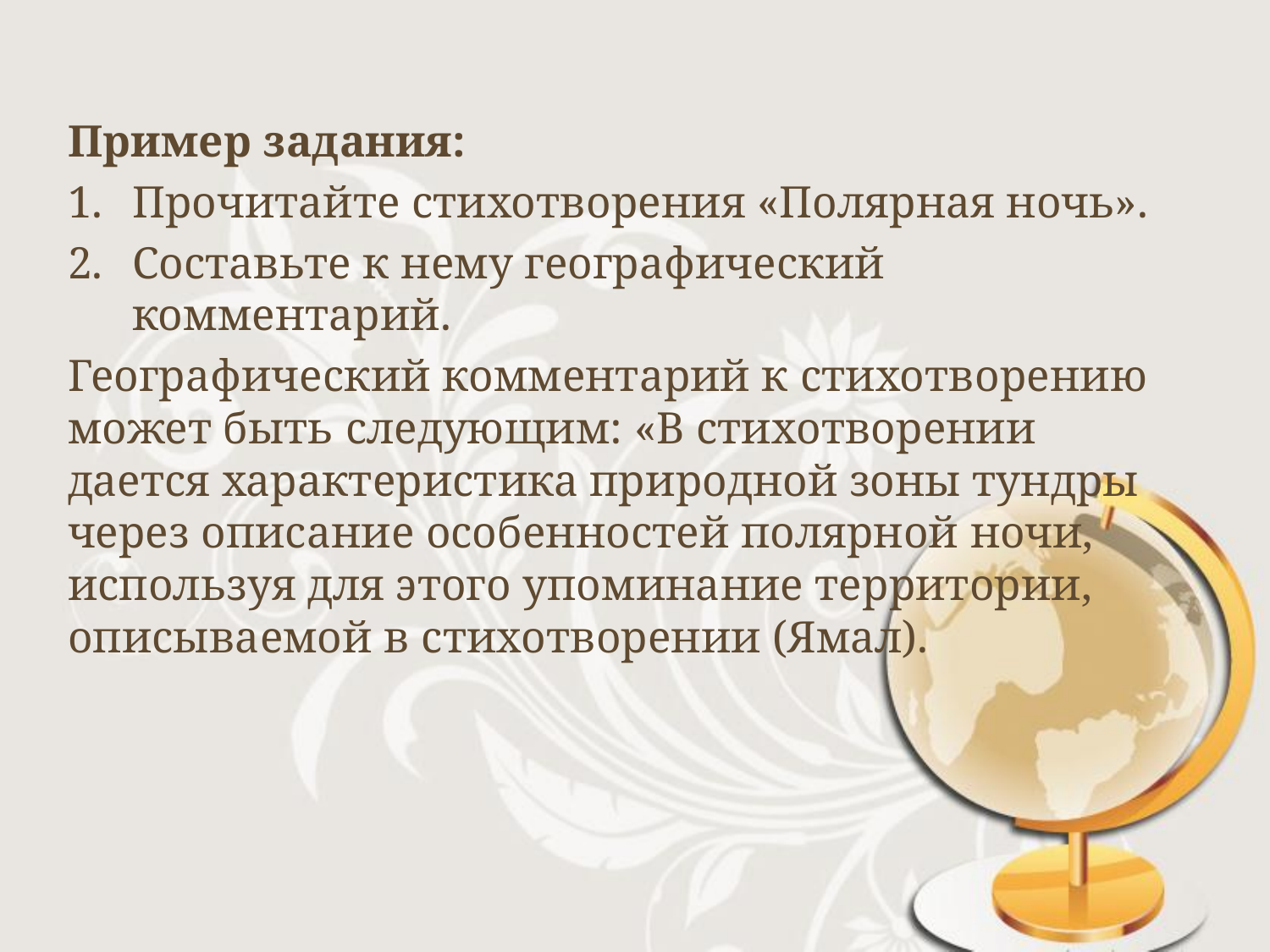

Пример задания:
Прочитайте стихотворения «Полярная ночь».
Составьте к нему географический комментарий.
Географический комментарий к стихотворению может быть следующим: «В стихотворении дается характеристика природной зоны тундры через описание особенностей полярной ночи, используя для этого упоминание территории, описываемой в стихотворении (Ямал).